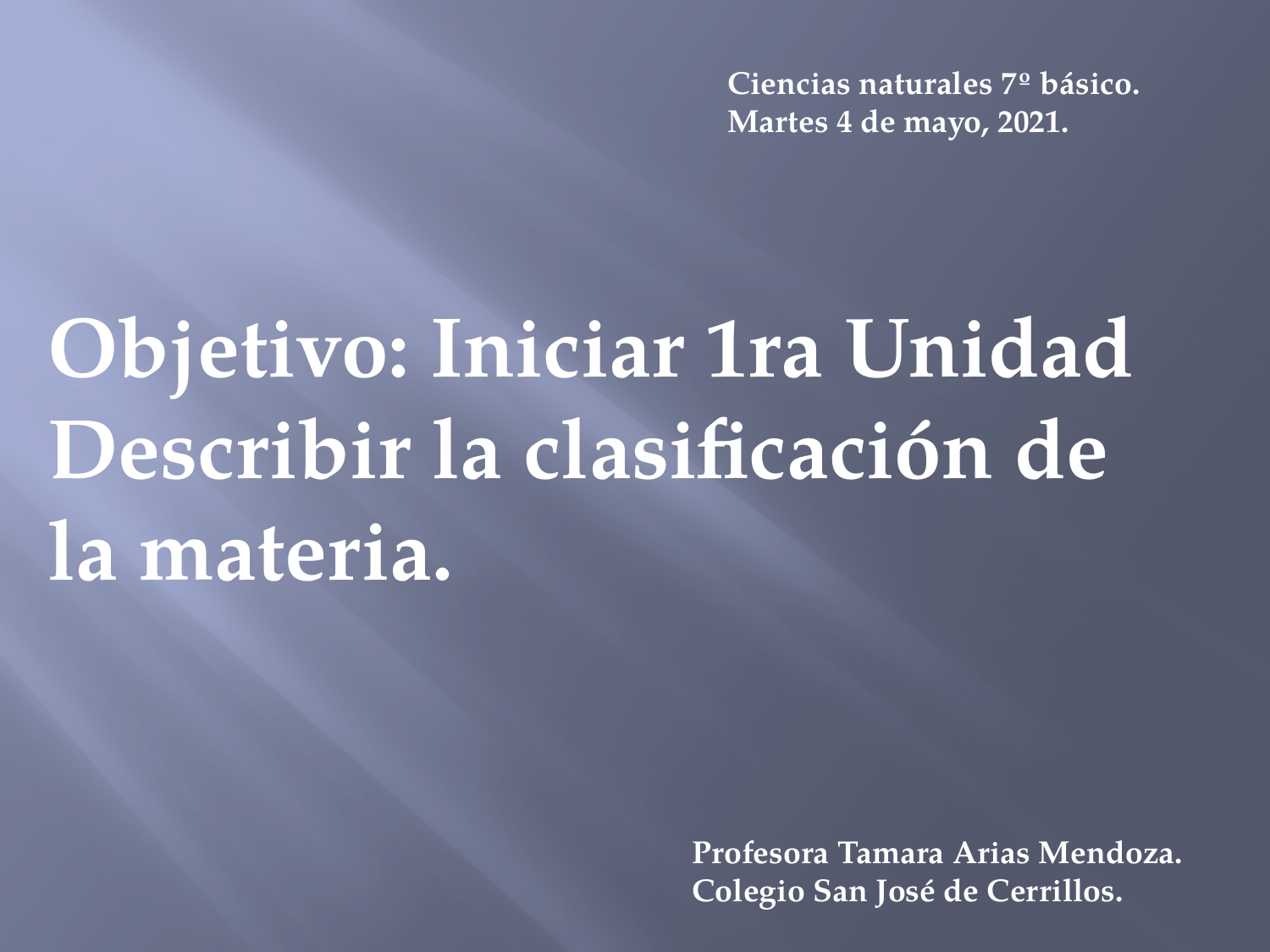

Ciencias naturales 7º básico.
Martes 4 de mayo, 2021.
Objetivo: Iniciar 1ra Unidad
Describir la clasificación de la materia.
Profesora Tamara Arias Mendoza.
Colegio San José de Cerrillos.